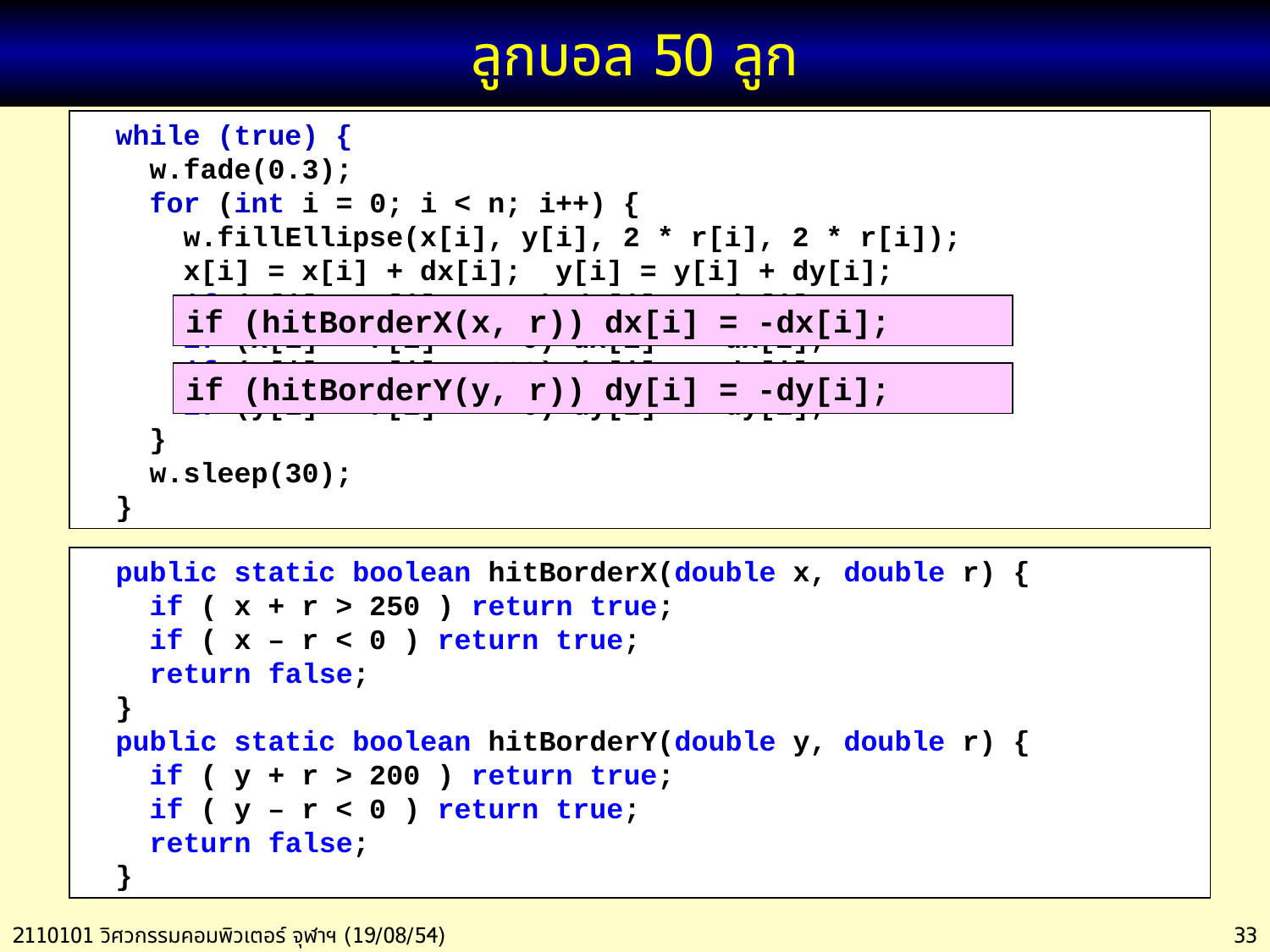

# ลูกบอล 50 ลูก
  while (true) {
    w.fade(0.3);
    for (int i = 0; i < n; i++) {
      w.fillEllipse(x[i], y[i], 2 * r[i], 2 * r[i]);
      x[i] = x[i] + dx[i];  y[i] = y[i] + dy[i];
      if (x[i] + r[i] > 250) dx[i] = -dx[i];
      if (x[i] - r[i] <   0) dx[i] = -dx[i];
      if (y[i] + r[i] > 200) dy[i] = -dy[i];
      if (y[i] - r[i] <   0) dy[i] = -dy[i];
    }
    w.sleep(30);
  }
if (hitBorderX(x, r)) dx[i] = -dx[i];
if (hitBorderY(y, r)) dy[i] = -dy[i];
  public static boolean hitBorderX(double x, double r) {
    if ( x + r > 250 ) return true;
    if ( x – r < 0 ) return true;
    return false;
  }
  public static boolean hitBorderY(double y, double r) {
    if ( y + r > 200 ) return true;
    if ( y – r < 0 ) return true;
    return false;
  }